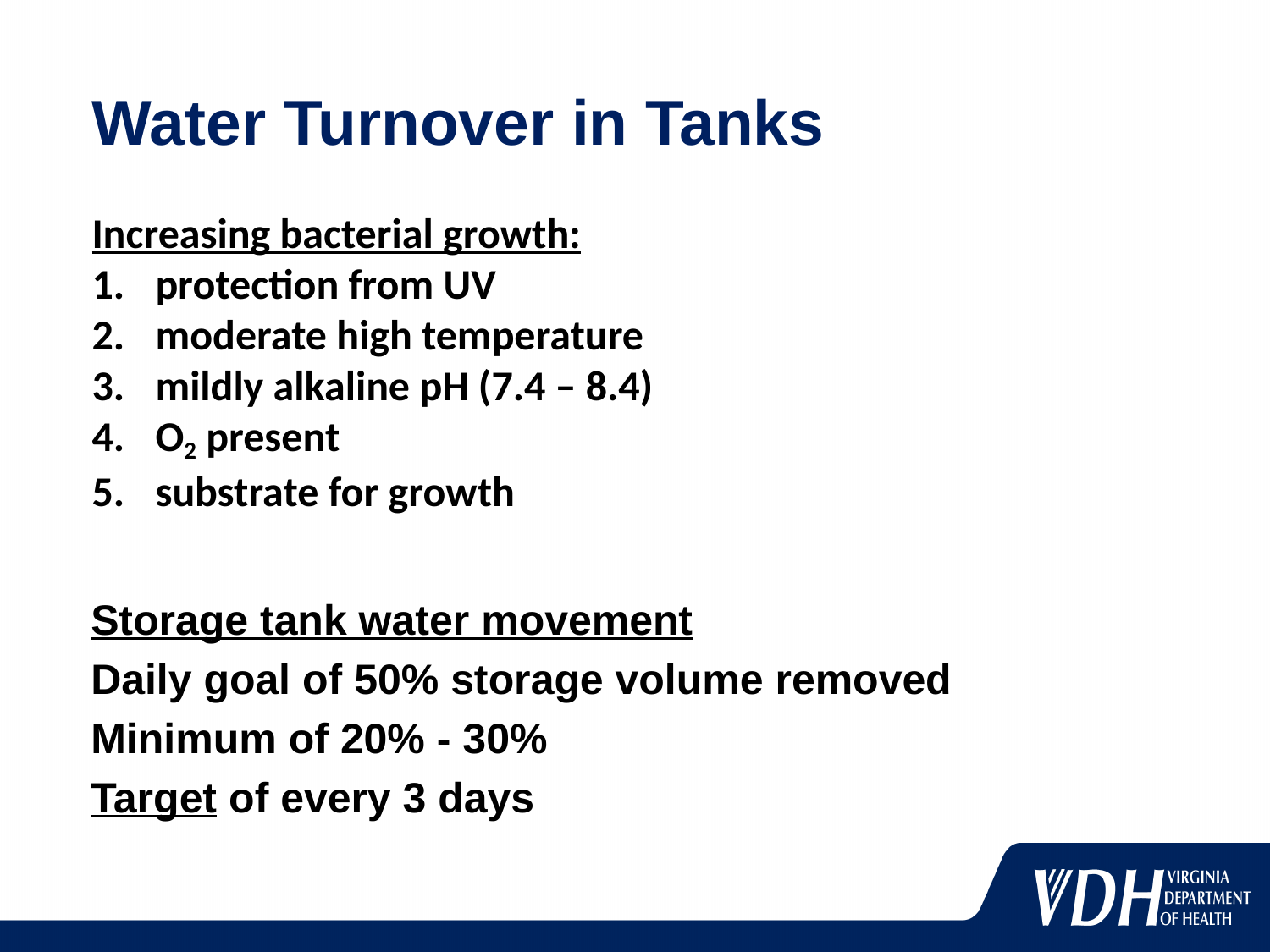

# Water Turnover in Tanks
Increasing bacterial growth:
protection from UV
moderate high temperature
mildly alkaline pH (7.4 – 8.4)
O2 present
substrate for growth

Storage tank water movement
Daily goal of 50% storage volume removed
Minimum of 20% - 30%
Target of every 3 days